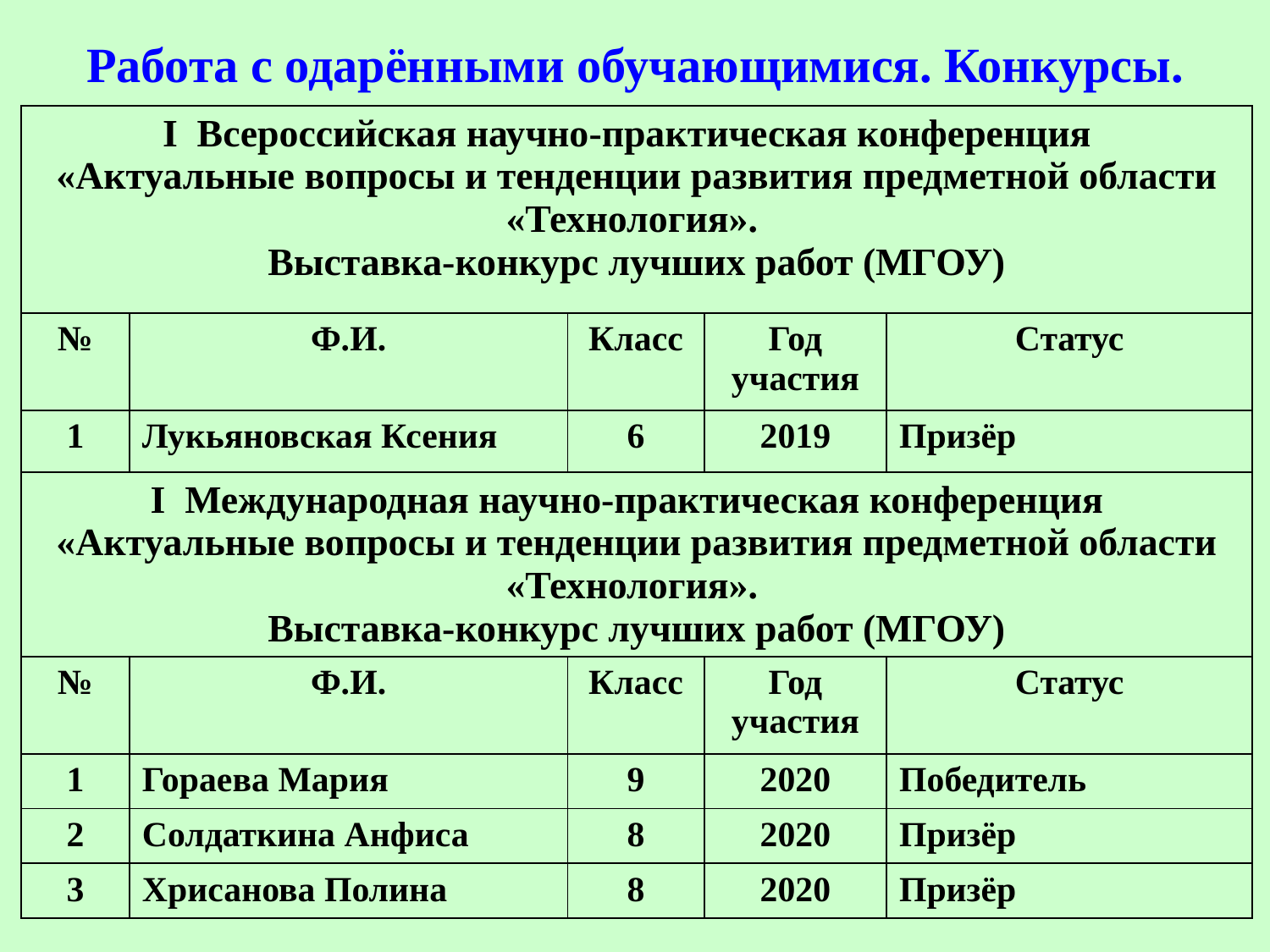

# Работа с одарёнными обучающимися. Конкурсы.
| I Всероссийская научно-практическая конференция  «Актуальные вопросы и тенденции развития предметной области «Технология». Выставка-конкурс лучших работ (МГОУ) |  |  |  |  |
| --- | --- | --- | --- | --- |
| № | Ф.И. | Класс | Год участия | Статус |
| 1 | Лукьяновская Ксения | 6 | 2019 | Призёр |
| I Международная научно-практическая конференция  «Актуальные вопросы и тенденции развития предметной области «Технология». Выставка-конкурс лучших работ (МГОУ) |  |  |  |  |
| № | Ф.И. | Класс | Год участия | Статус |
| 1 | Гораева Мария | 9 | 2020 | Победитель |
| 2 | Солдаткина Анфиса | 8 | 2020 | Призёр |
| 3 | Хрисанова Полина | 8 | 2020 | Призёр |